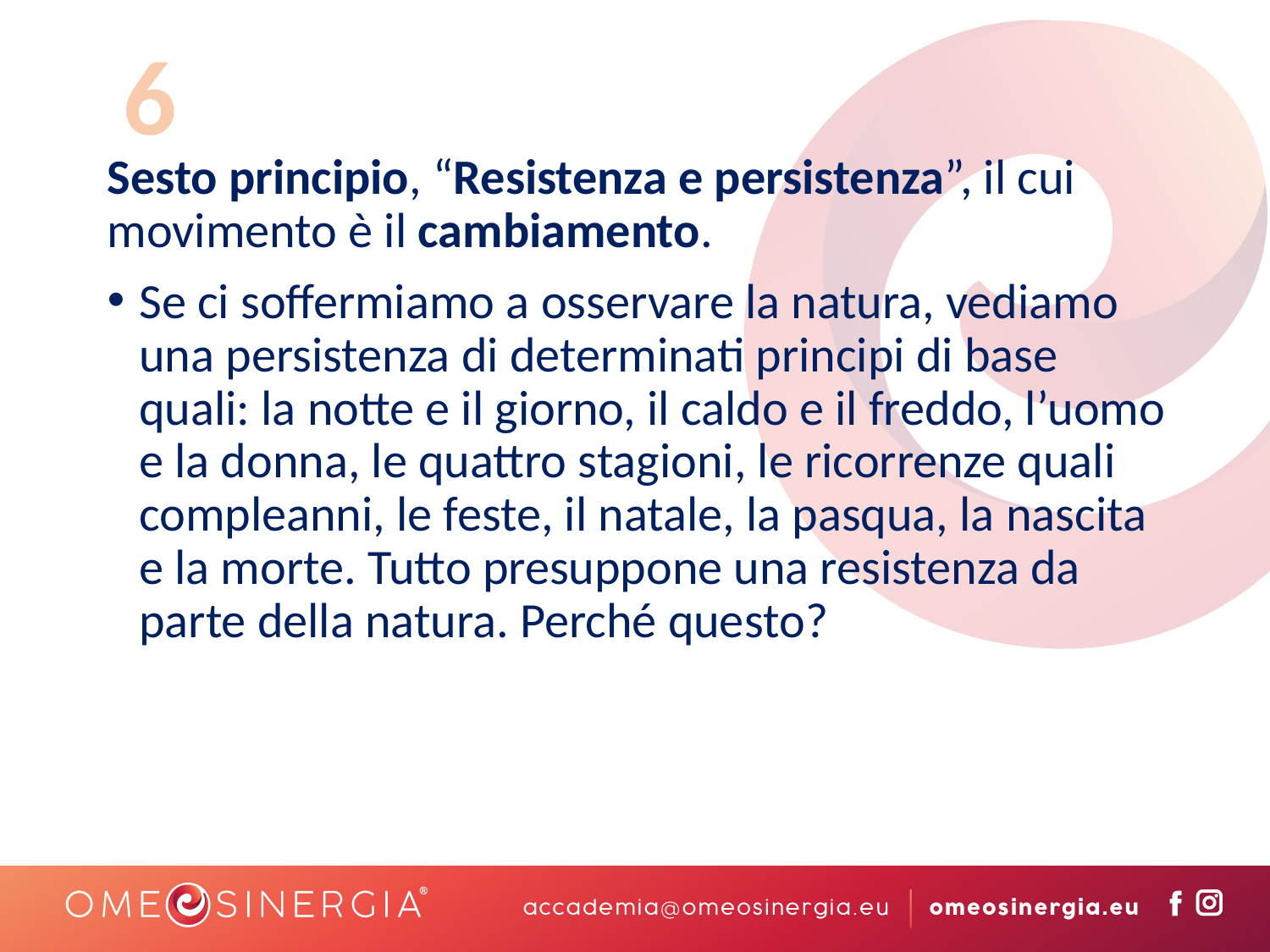

6
Sesto principio, “Resistenza e persistenza”, il cui movimento è il cambiamento.
Se ci soffermiamo a osservare la natura, vediamo una persistenza di determinati principi di base quali: la notte e il giorno, il caldo e il freddo, l’uomo e la donna, le quattro stagioni, le ricorrenze quali compleanni, le feste, il natale, la pasqua, la nascita e la morte. Tutto presuppone una resistenza da parte della natura. Perché questo?